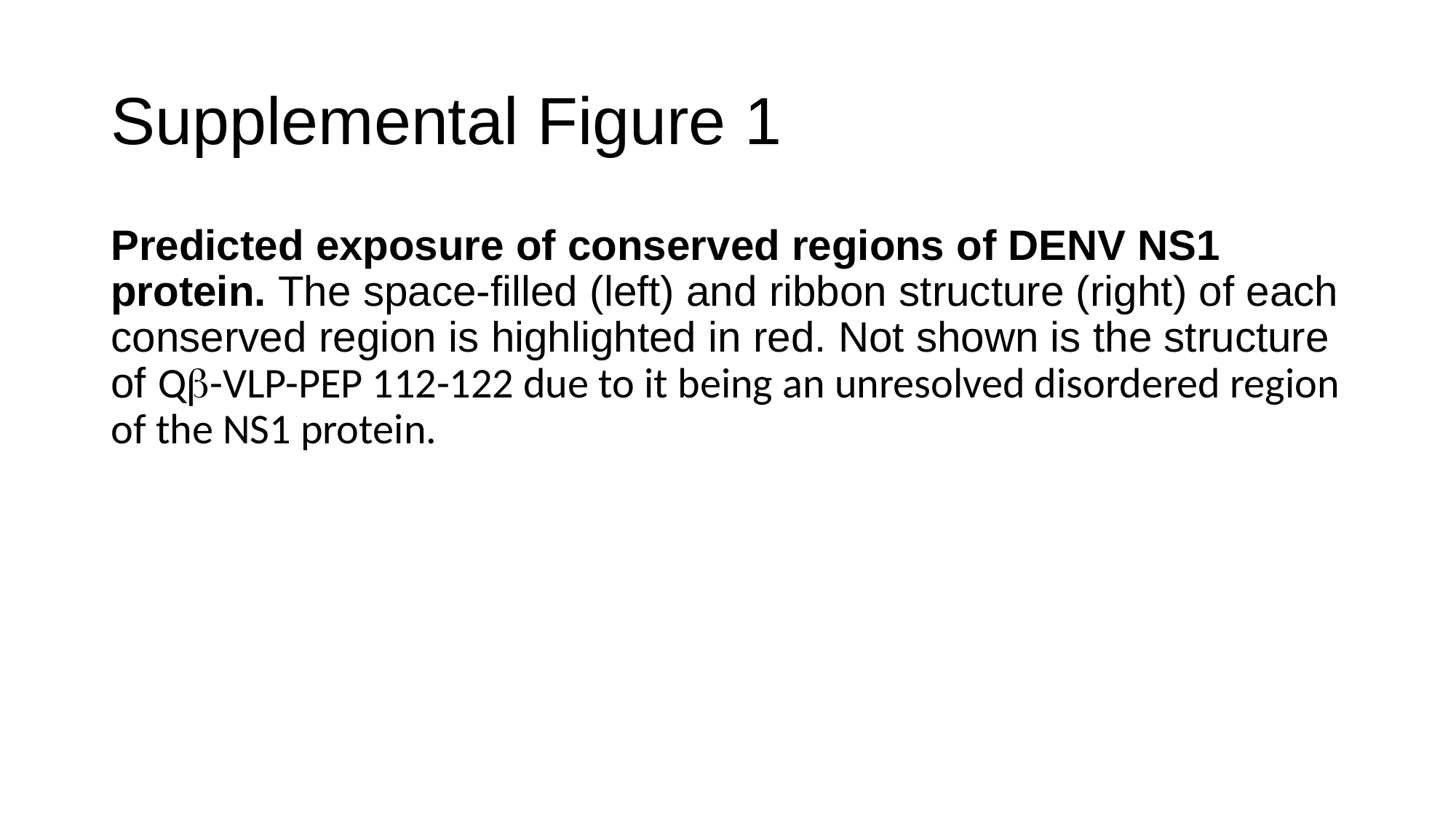

# Supplemental Figure 1
Predicted exposure of conserved regions of DENV NS1 protein. The space-filled (left) and ribbon structure (right) of each conserved region is highlighted in red. Not shown is the structure of Qβ-VLP-PEP 112-122 due to it being an unresolved disordered region of the NS1 protein.